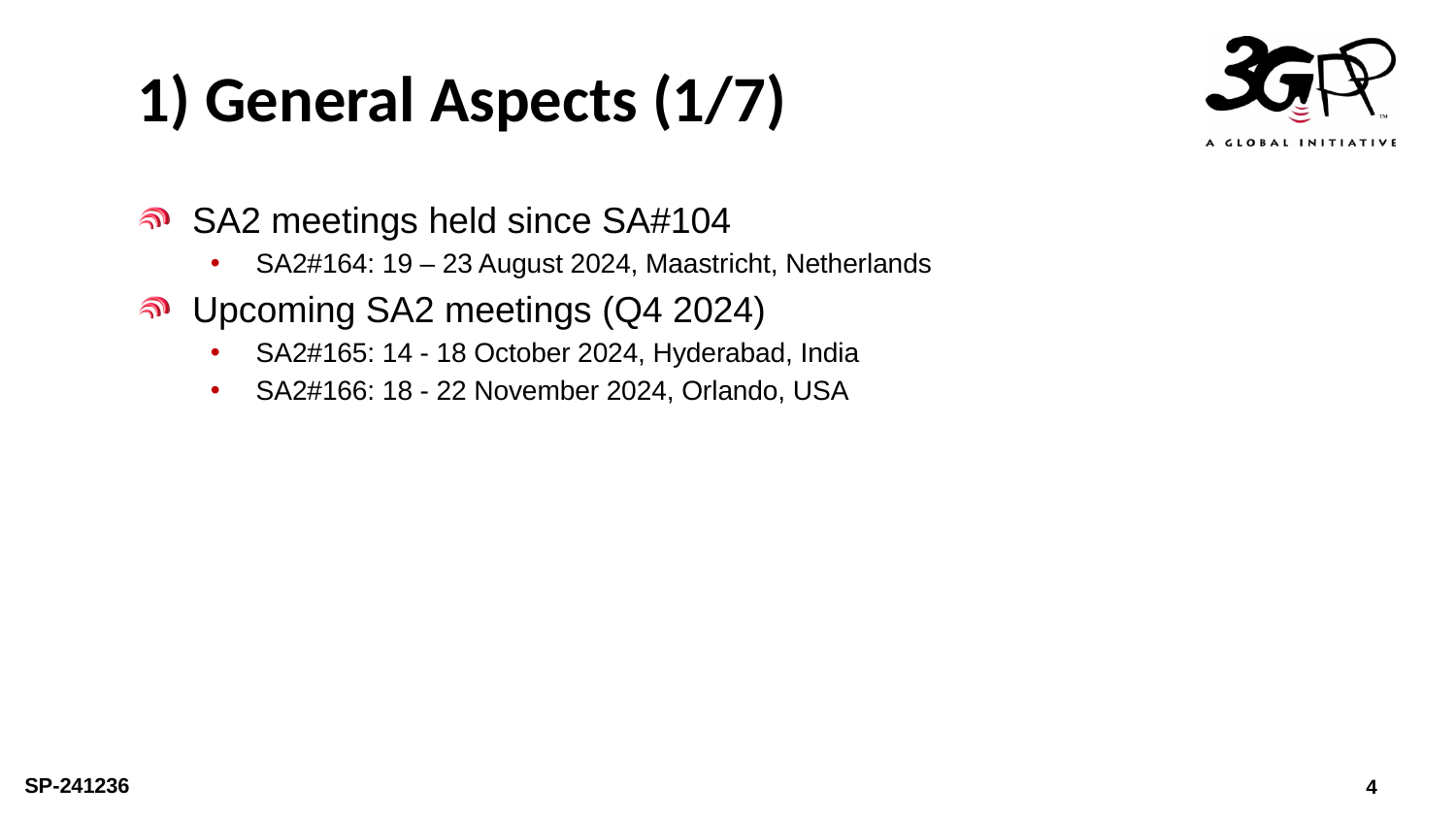

# 1) General Aspects (1/7)
SA2 meetings held since SA#104
SA2#164: 19 – 23 August 2024, Maastricht, Netherlands
Upcoming SA2 meetings (Q4 2024)
SA2#165: 14 - 18 October 2024, Hyderabad, India
SA2#166: 18 - 22 November 2024, Orlando, USA